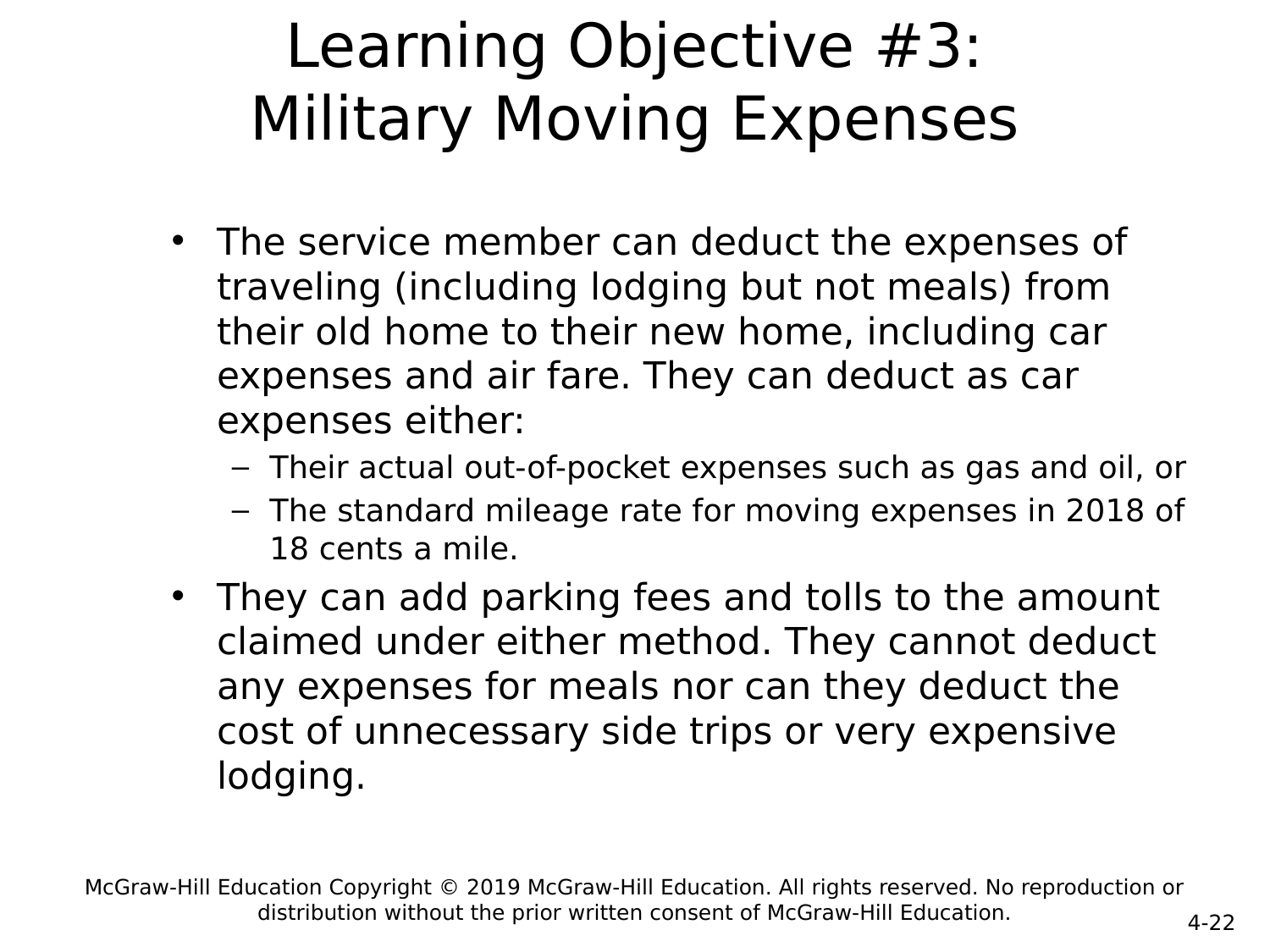

# Learning Objective #3: Military Moving Expenses
The service member can deduct the expenses of traveling (including lodging but not meals) from their old home to their new home, including car expenses and air fare. They can deduct as car expenses either:
Their actual out-of-pocket expenses such as gas and oil, or
The standard mileage rate for moving expenses in 2018 of 18 cents a mile.
They can add parking fees and tolls to the amount claimed under either method. They cannot deduct any expenses for meals nor can they deduct the cost of unnecessary side trips or very expensive lodging.
McGraw-Hill Education Copyright © 2019 McGraw-Hill Education. All rights reserved. No reproduction or distribution without the prior written consent of McGraw-Hill Education.
4-22